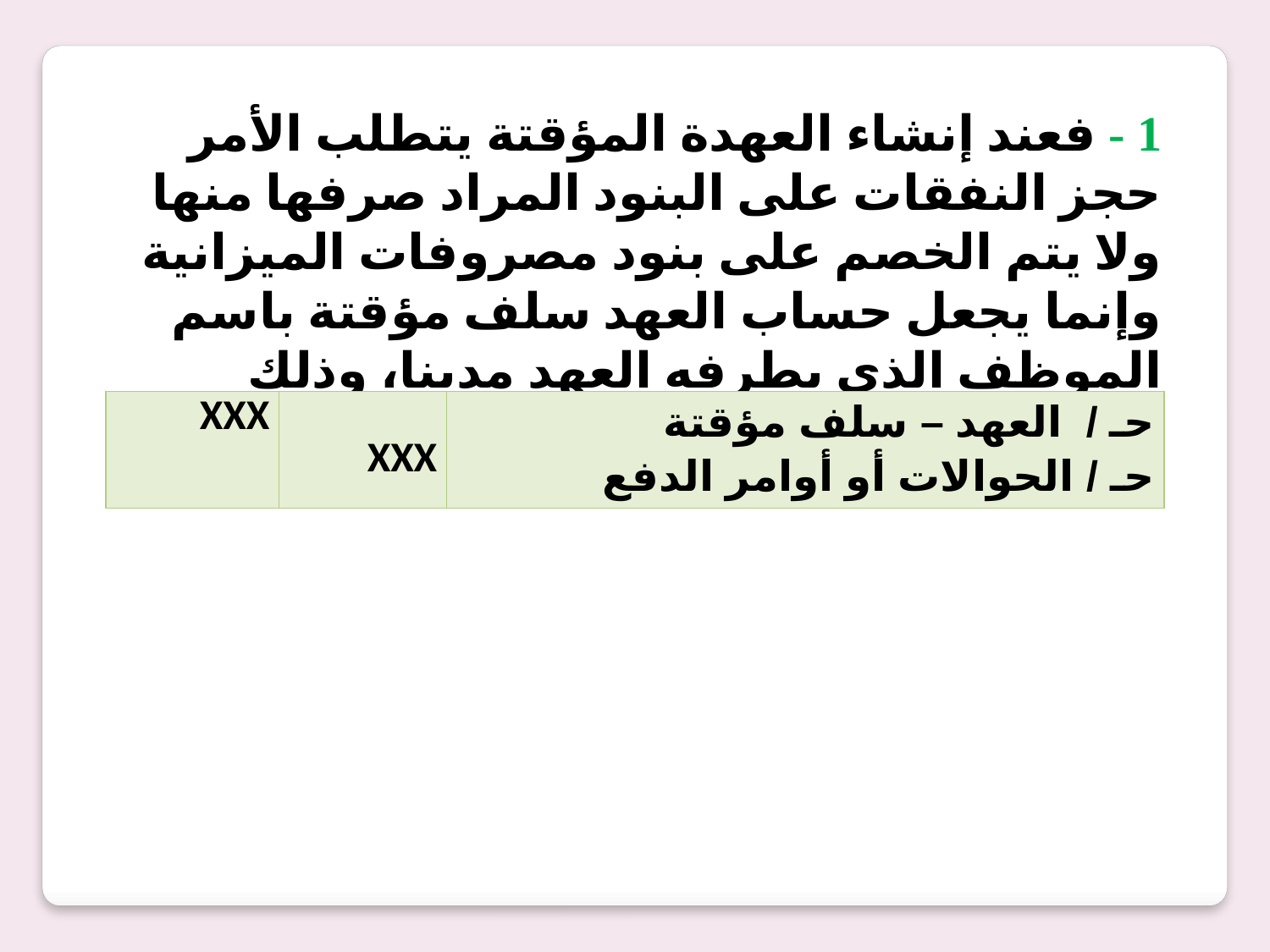

1 - فعند إنشاء العهدة المؤقتة يتطلب الأمر حجز النفقات على البنود المراد صرفها منها ولا يتم الخصم على بنود مصروفات الميزانية وإنما يجعل حساب العهد سلف مؤقتة باسم الموظف الذي بطرفه العهد مدينا، وذلك بتحرير أمر اعتماد صرف يكون القيد من واقعه :

| XXX | XXX | حـ / العهد – سلف مؤقتة حـ / الحوالات أو أوامر الدفع |
| --- | --- | --- |